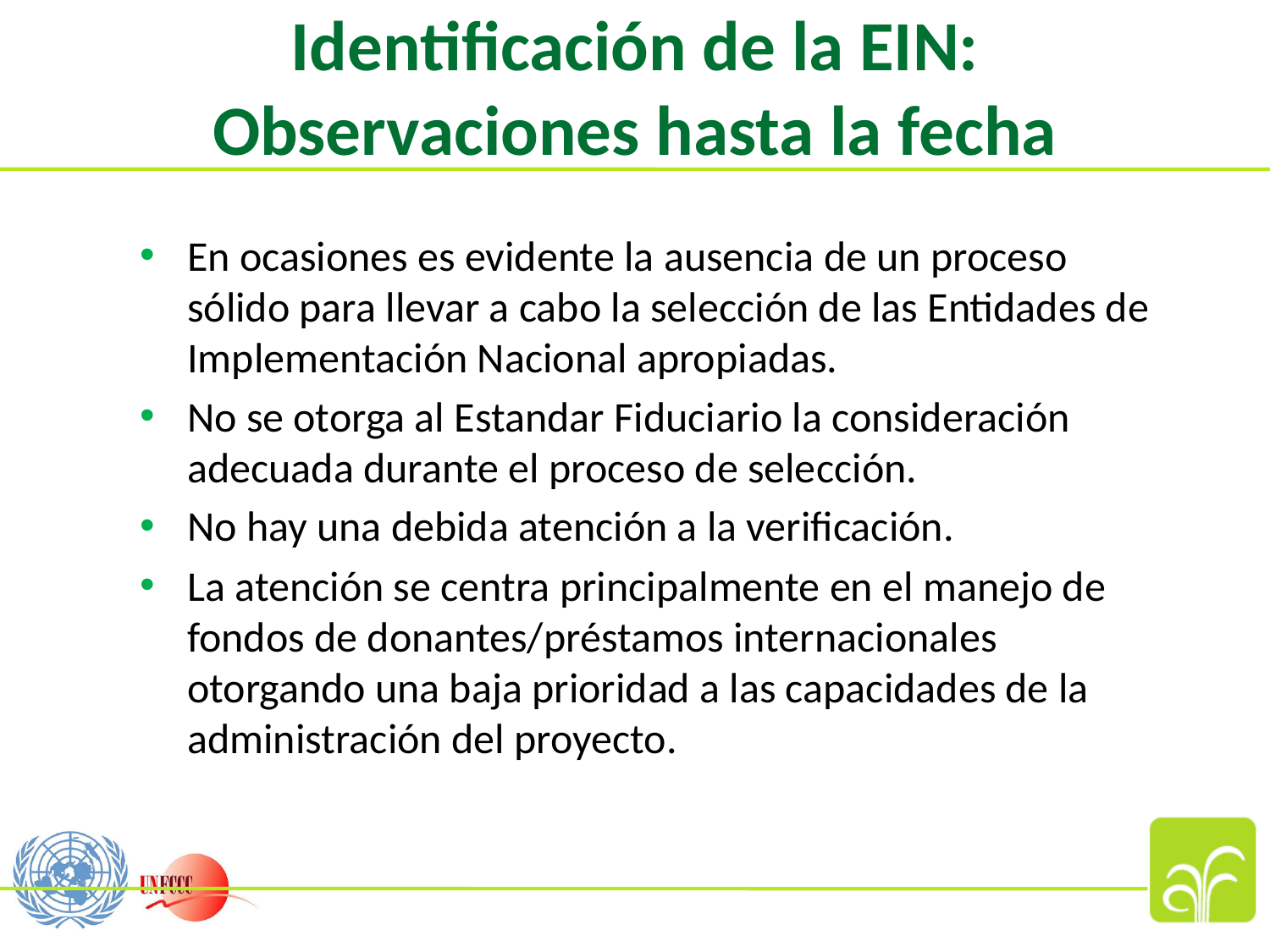

# Identificación de la EIN: Observaciones hasta la fecha
En ocasiones es evidente la ausencia de un proceso sólido para llevar a cabo la selección de las Entidades de Implementación Nacional apropiadas.
No se otorga al Estandar Fiduciario la consideración adecuada durante el proceso de selección.
No hay una debida atención a la verificación.
La atención se centra principalmente en el manejo de fondos de donantes/préstamos internacionales otorgando una baja prioridad a las capacidades de la administración del proyecto.